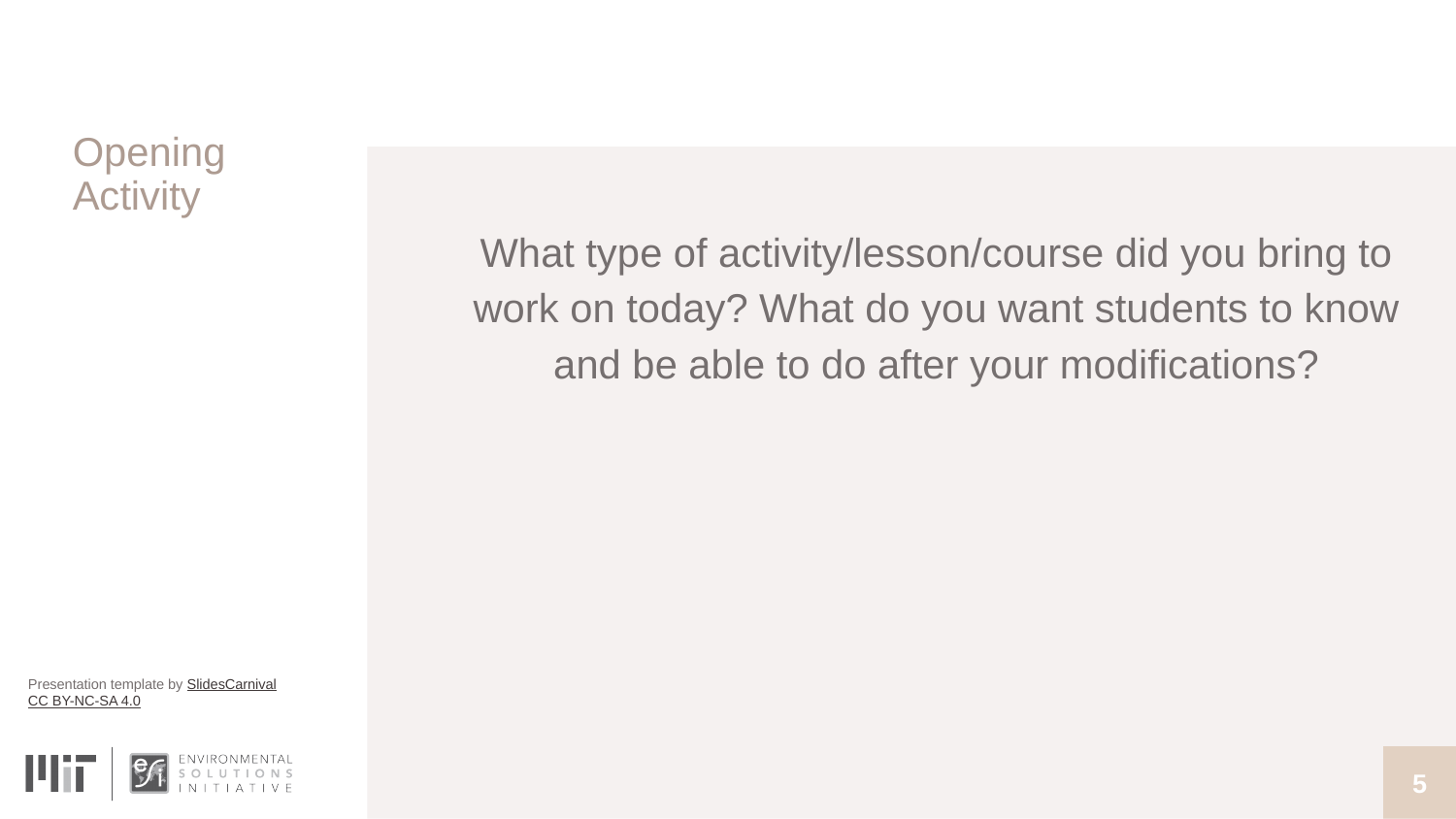

# Opening Activity
What type of activity/lesson/course did you bring to work on today? What do you want students to know and be able to do after your modifications?

5